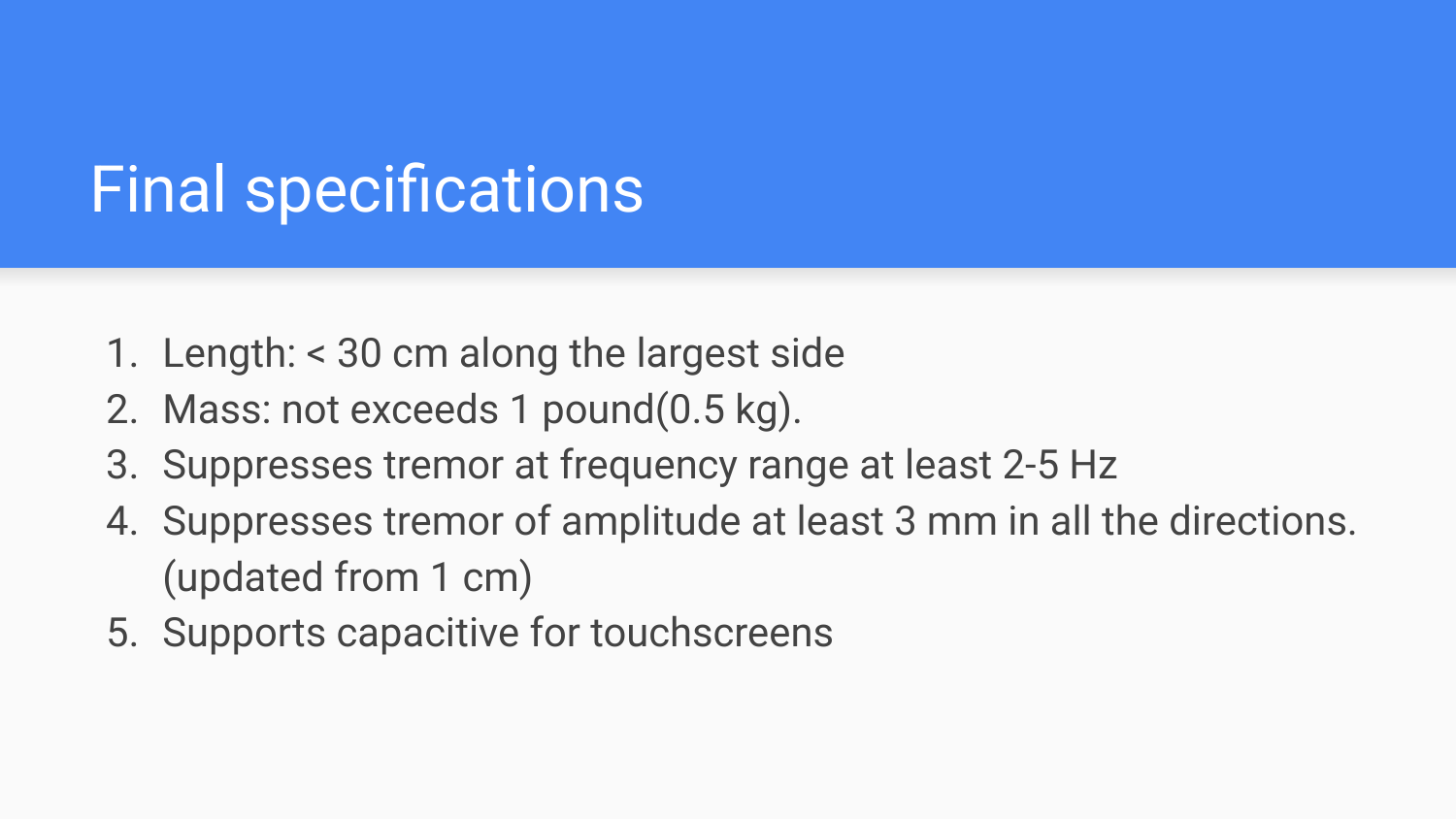

# Final specifications
Length: < 30 cm along the largest side
Mass: not exceeds 1 pound(0.5 kg).
Suppresses tremor at frequency range at least 2-5 Hz
Suppresses tremor of amplitude at least 3 mm in all the directions. (updated from 1 cm)
Supports capacitive for touchscreens